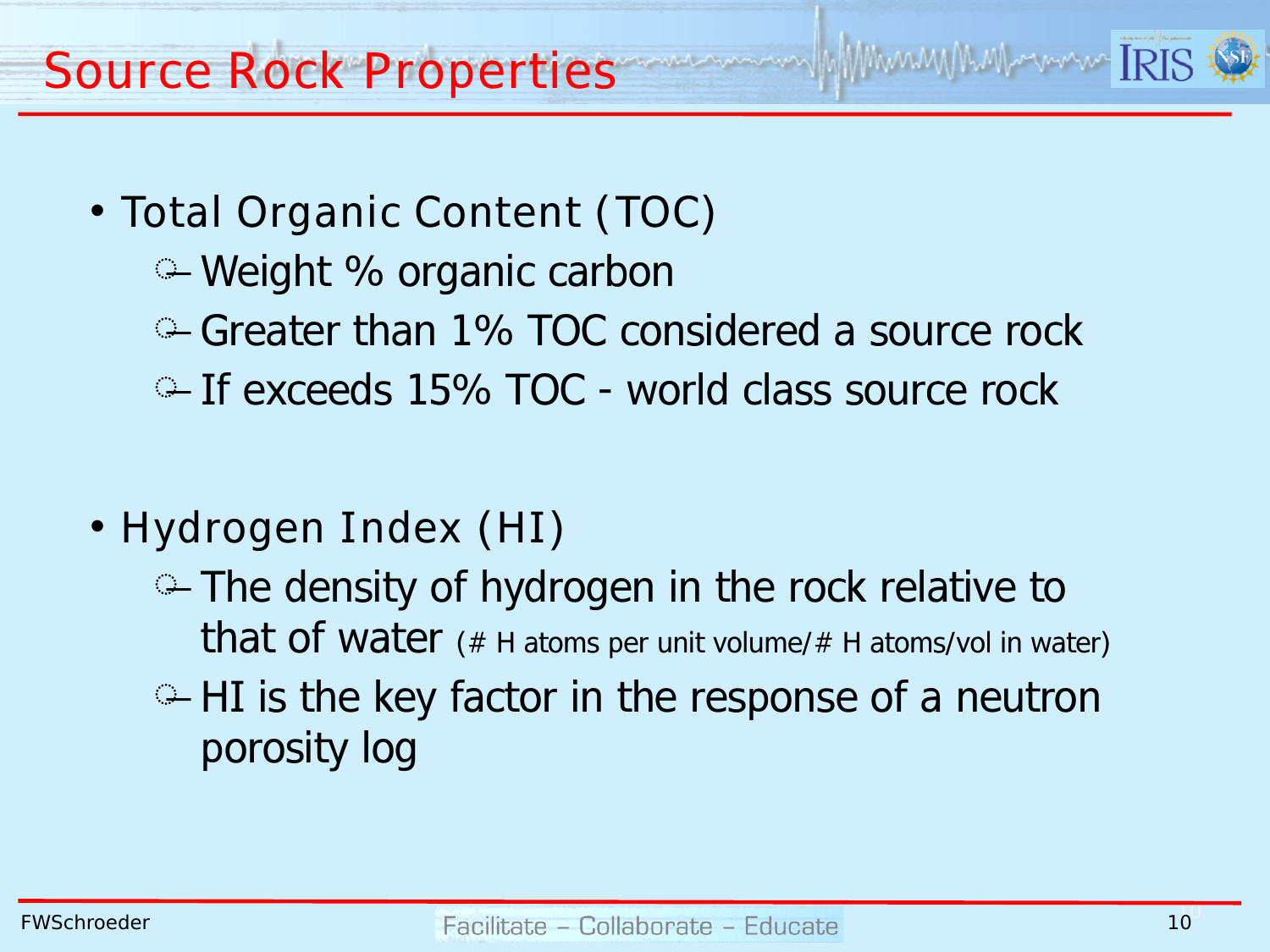

# Source Rock Properties
Total Organic Content (TOC)
Weight % organic carbon
Greater than 1% TOC considered a source rock
If exceeds 15% TOC - world class source rock
Hydrogen Index (HI)
The density of hydrogen in the rock relative to that of water (# H atoms per unit volume/# H atoms/vol in water)
HI is the key factor in the response of a neutron porosity log